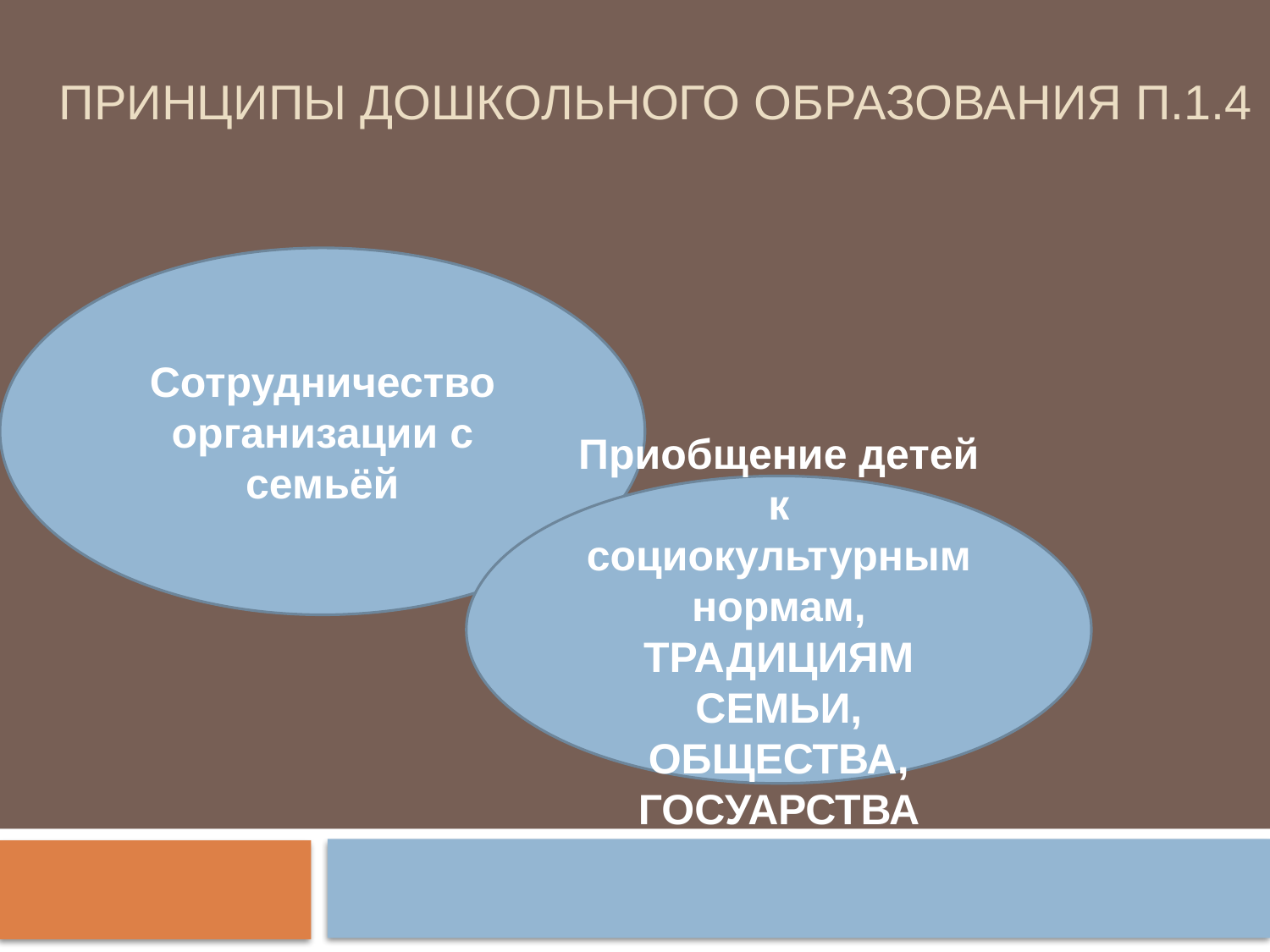

# Принципы дошкольного образования п.1.4

Сотрудничество организации с семьёй
Приобщение детей к социокультурным нормам, ТРАДИЦИЯМ СЕМЬИ, ОБЩЕСТВА, ГОСУАРСТВА